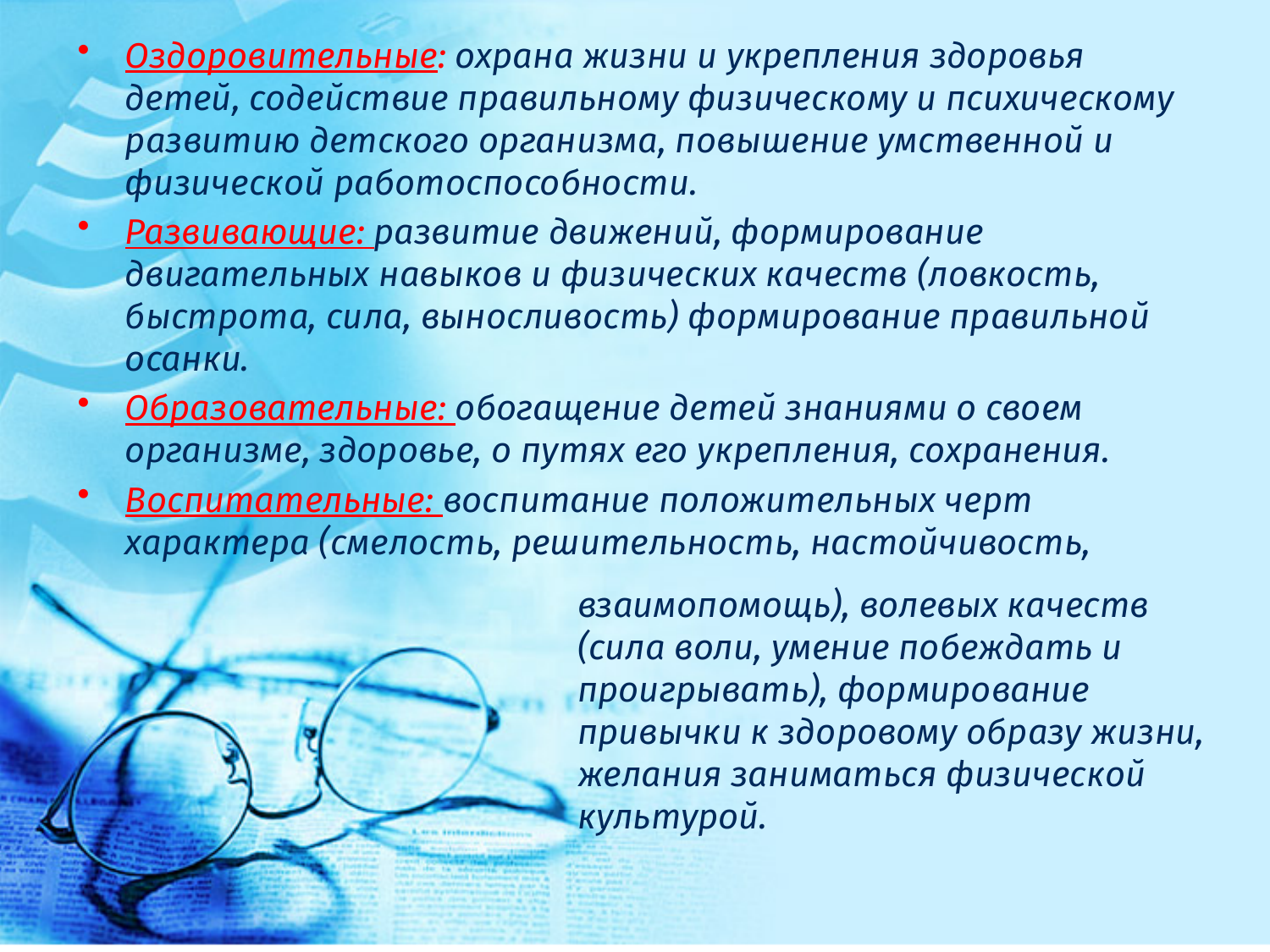

Оздоровительные: охрана жизни и укрепления здоровья детей, содействие правильному физическому и психическому развитию детского организма, повышение умственной и физической работоспособности.
Развивающие: развитие движений, формирование двигательных навыков и физических качеств (ловкость, быстрота, сила, выносливость) формирование правильной осанки.
Образовательные: обогащение детей знаниями о своем организме, здоровье, о путях его укрепления, сохранения.
Воспитательные: воспитание положительных черт характера (смелость, решительность, настойчивость,

взаимопомощь), волевых качеств (сила воли, умение побеждать и проигрывать), формирование привычки к здоровому образу жизни, желания заниматься физической культурой.